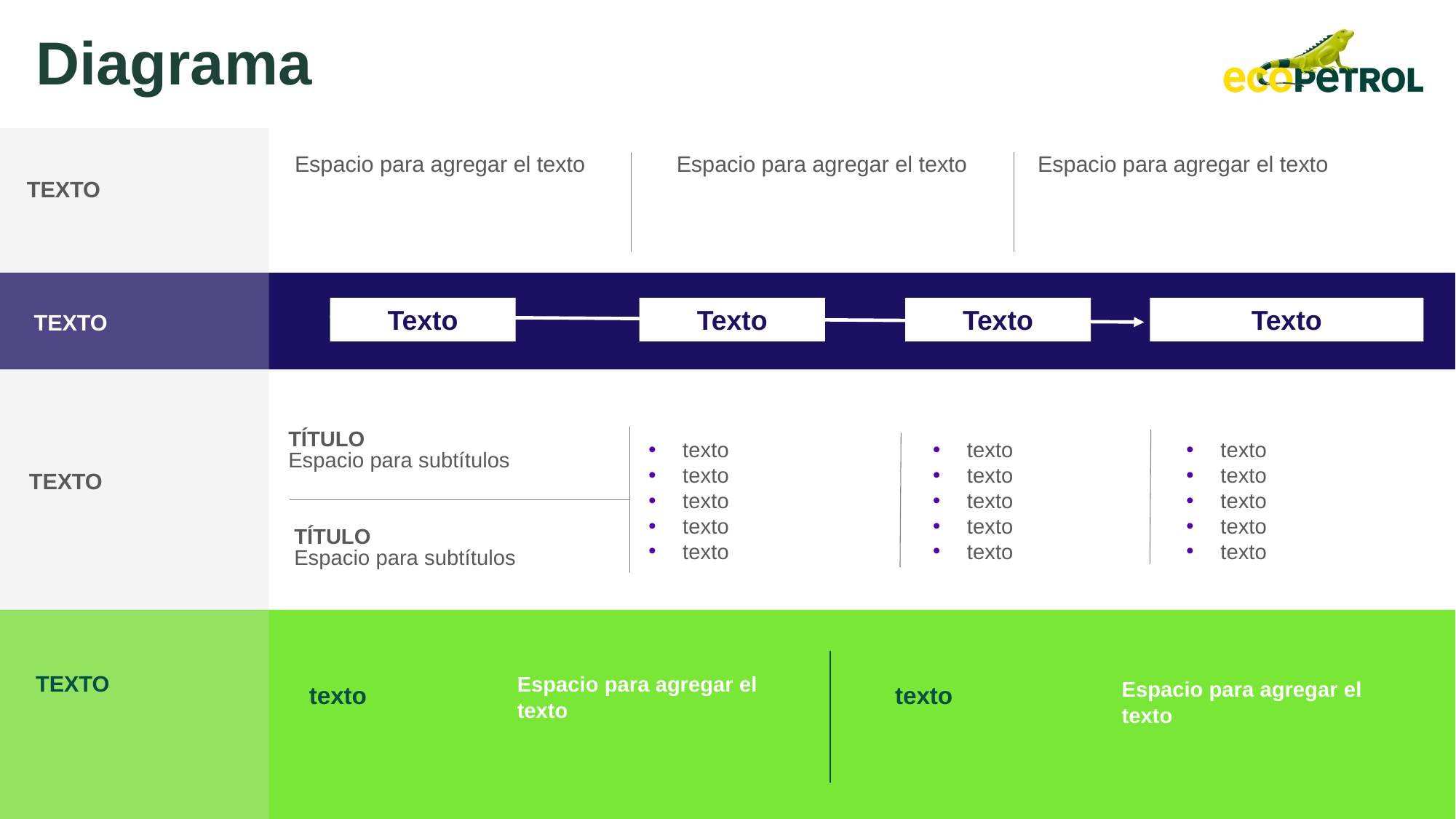

Diagrama

Espacio para agregar el texto
Espacio para agregar el texto
Espacio para agregar el texto
TEXTO

Texto
Texto
Texto
Texto
TEXTO
TÍTULO
Espacio para subtítulos
texto
texto
texto
texto
texto
texto
texto
texto
texto
texto
texto
texto
texto
texto
texto
TEXTO
TÍTULO
Espacio para subtítulos

TEXTO
Espacio para agregar el texto
Espacio para agregar el texto
texto
texto